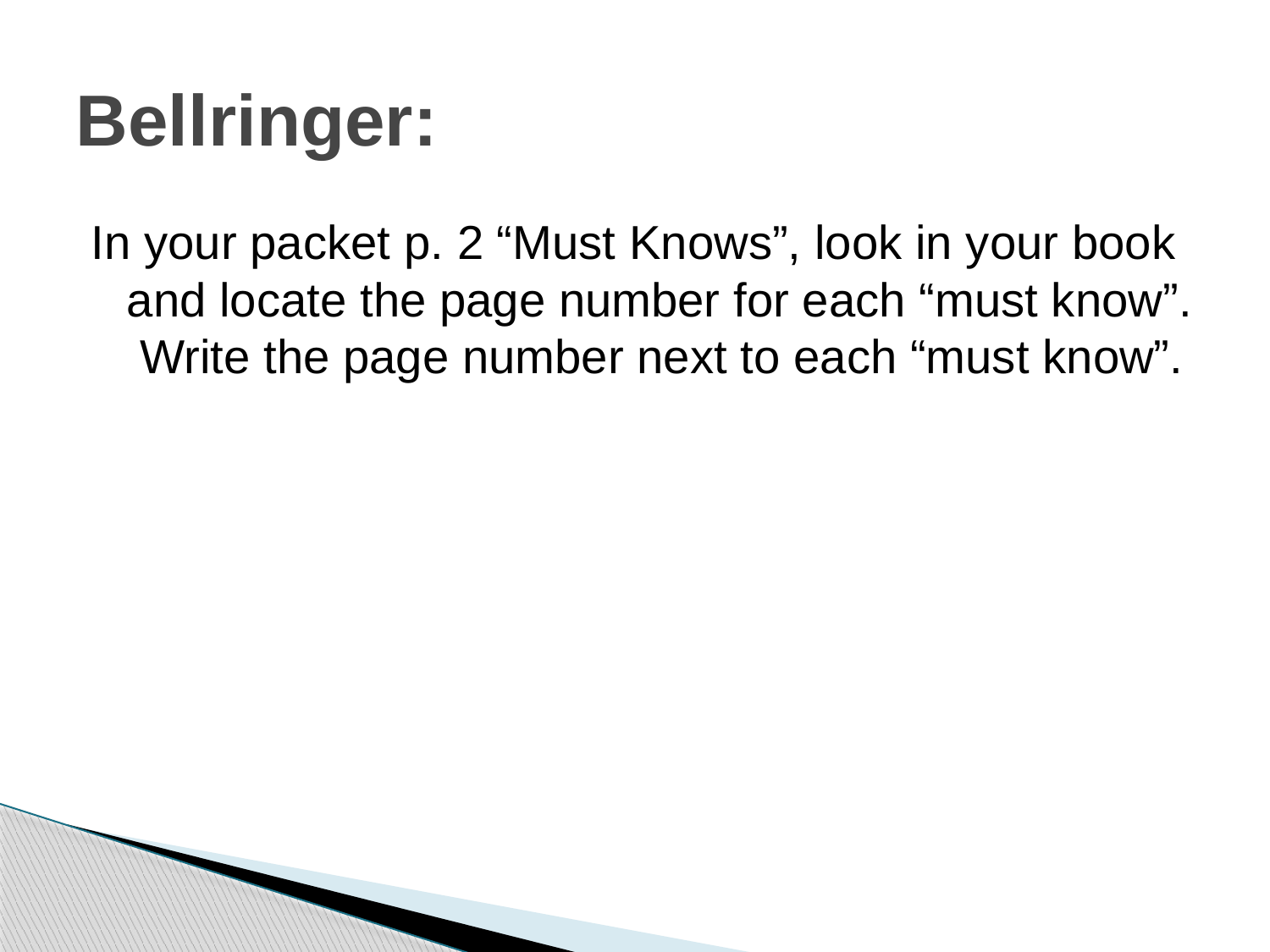

# Bellringer:
In your packet p. 2 “Must Knows”, look in your book and locate the page number for each “must know”.  Write the page number next to each “must know”.